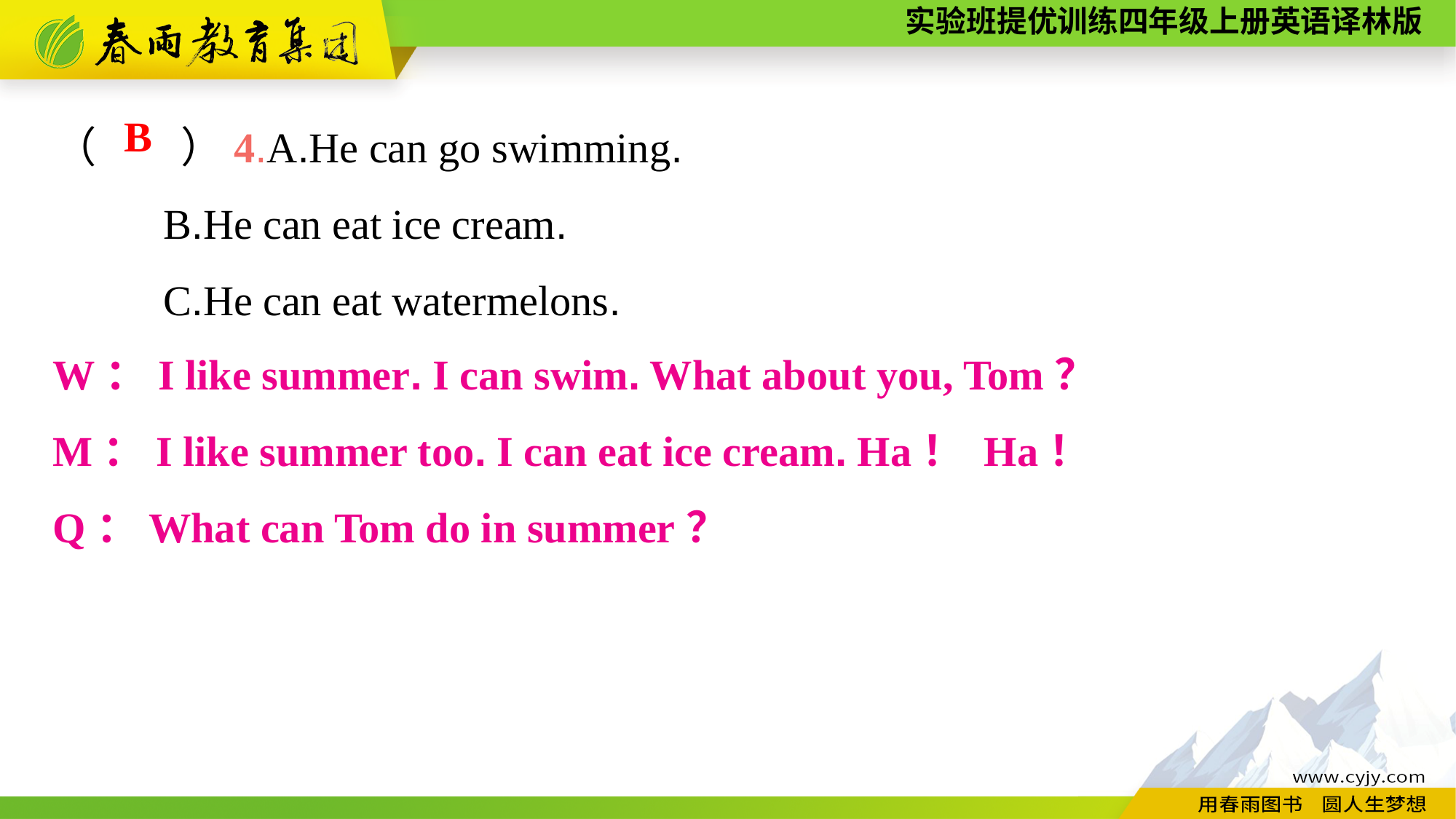

（　　）4.A.He can go swimming.
	B.He can eat ice cream.
	C.He can eat watermelons.
B
W：I like summer. I can swim. What about you, Tom？
M：I like summer too. I can eat ice cream. Ha！ Ha！
Q：What can Tom do in summer？